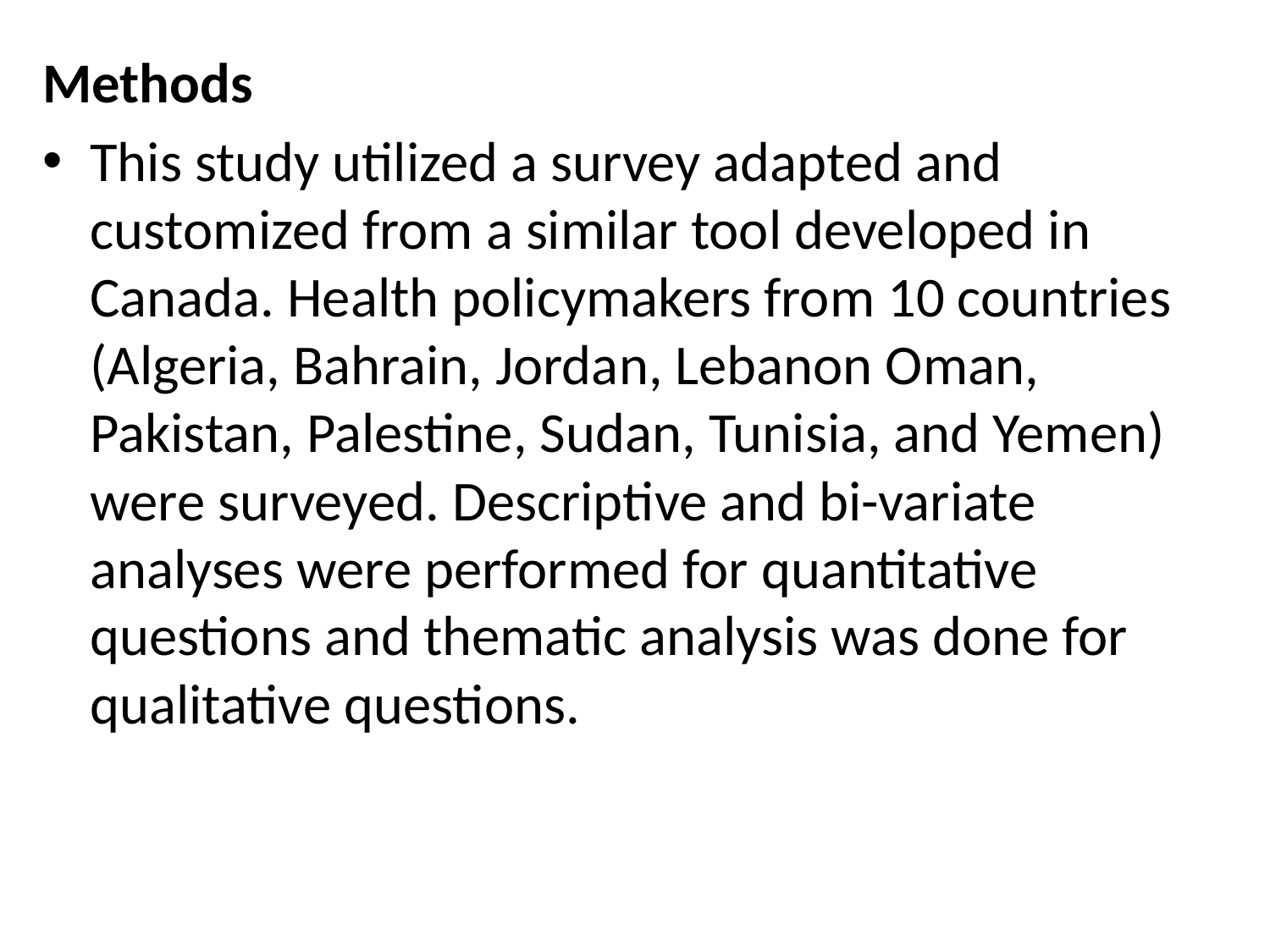

Methods
This study utilized a survey adapted and customized from a similar tool developed in Canada. Health policymakers from 10 countries (Algeria, Bahrain, Jordan, Lebanon Oman, Pakistan, Palestine, Sudan, Tunisia, and Yemen) were surveyed. Descriptive and bi-variate analyses were performed for quantitative questions and thematic analysis was done for qualitative questions.